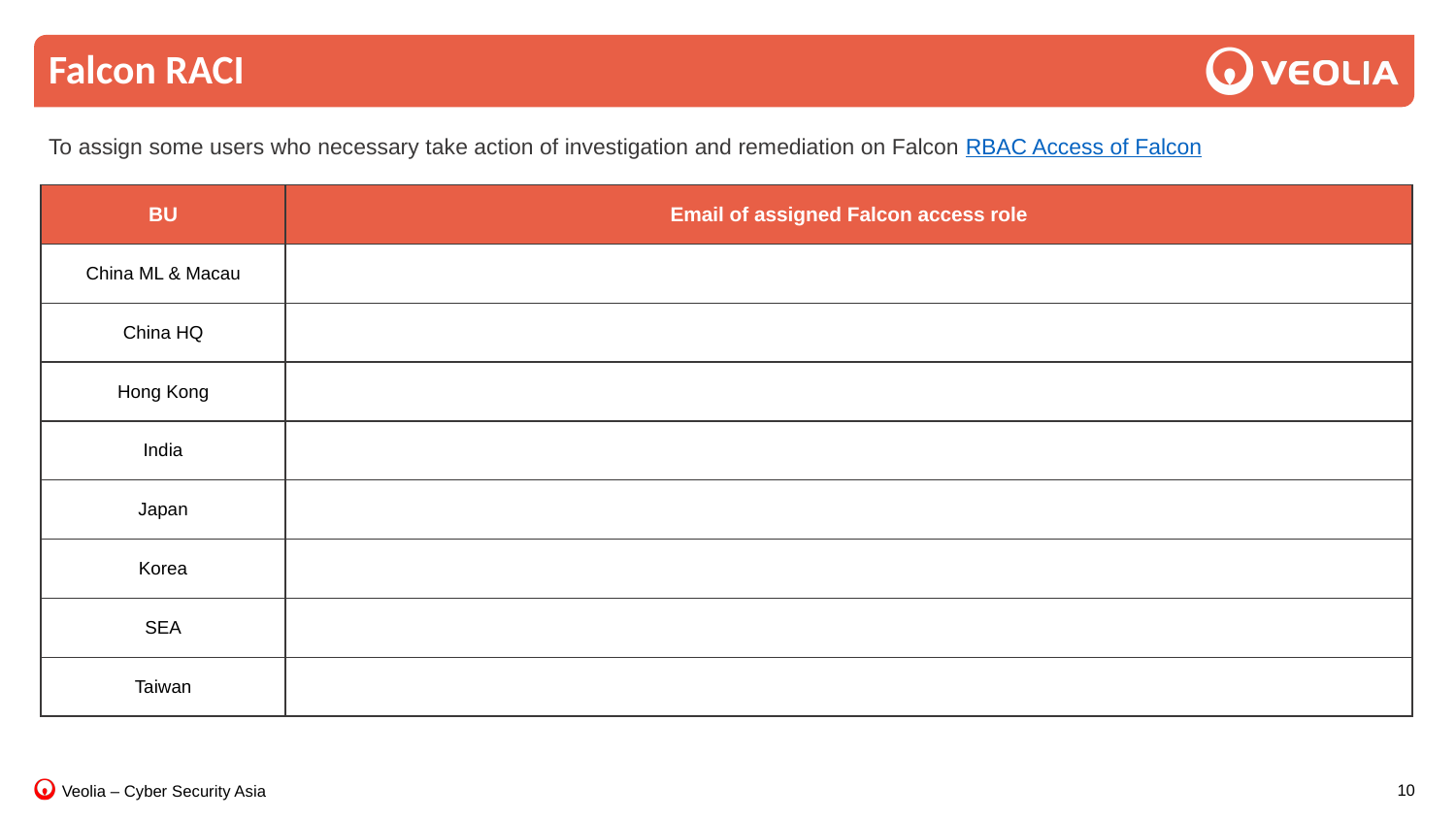

# Falcon RACI
To assign some users who necessary take action of investigation and remediation on Falcon RBAC Access of Falcon
| BU | Email of assigned Falcon access role |
| --- | --- |
| China ML & Macau |  |
| China HQ |  |
| Hong Kong |  |
| India |  |
| Japan |  |
| Korea |  |
| SEA |  |
| Taiwan |  |